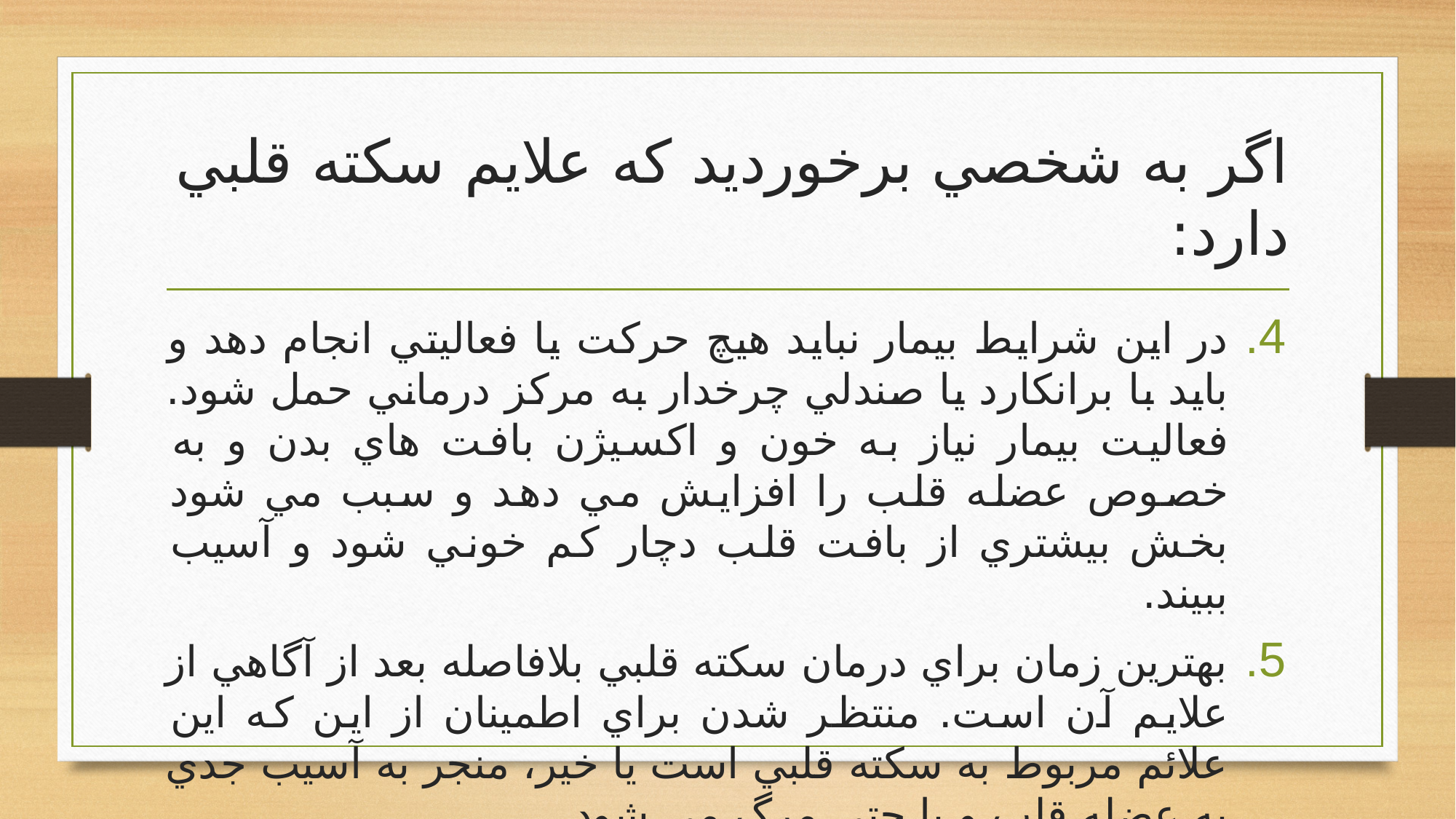

# اگر به شخصي برخورديد كه علايم سکته قلبي دارد:
در اين شرايط بيمار نبايد هيچ حرکت يا فعاليتي انجام دهد و باید با برانکارد يا صندلي چرخدار به مركز درماني حمل شود. فعاليت بيمار نياز به خون و اكسيژن بافت هاي بدن و به خصوص عضله قلب را افزايش مي دهد و سبب مي شود بخش بيشتري از بافت قلب دچار كم خوني شود و آسيب ببيند.
بهترين زمان براي درمان سکته قلبي بلافاصله بعد از آگاهي از علايم آن است. منتظر شدن براي اطمينان از اين كه اين علائم مربوط به سکته قلبي است يا خير، منجر به آسيب جدي به عضله قلب و يا حتي مرگ مي شود.